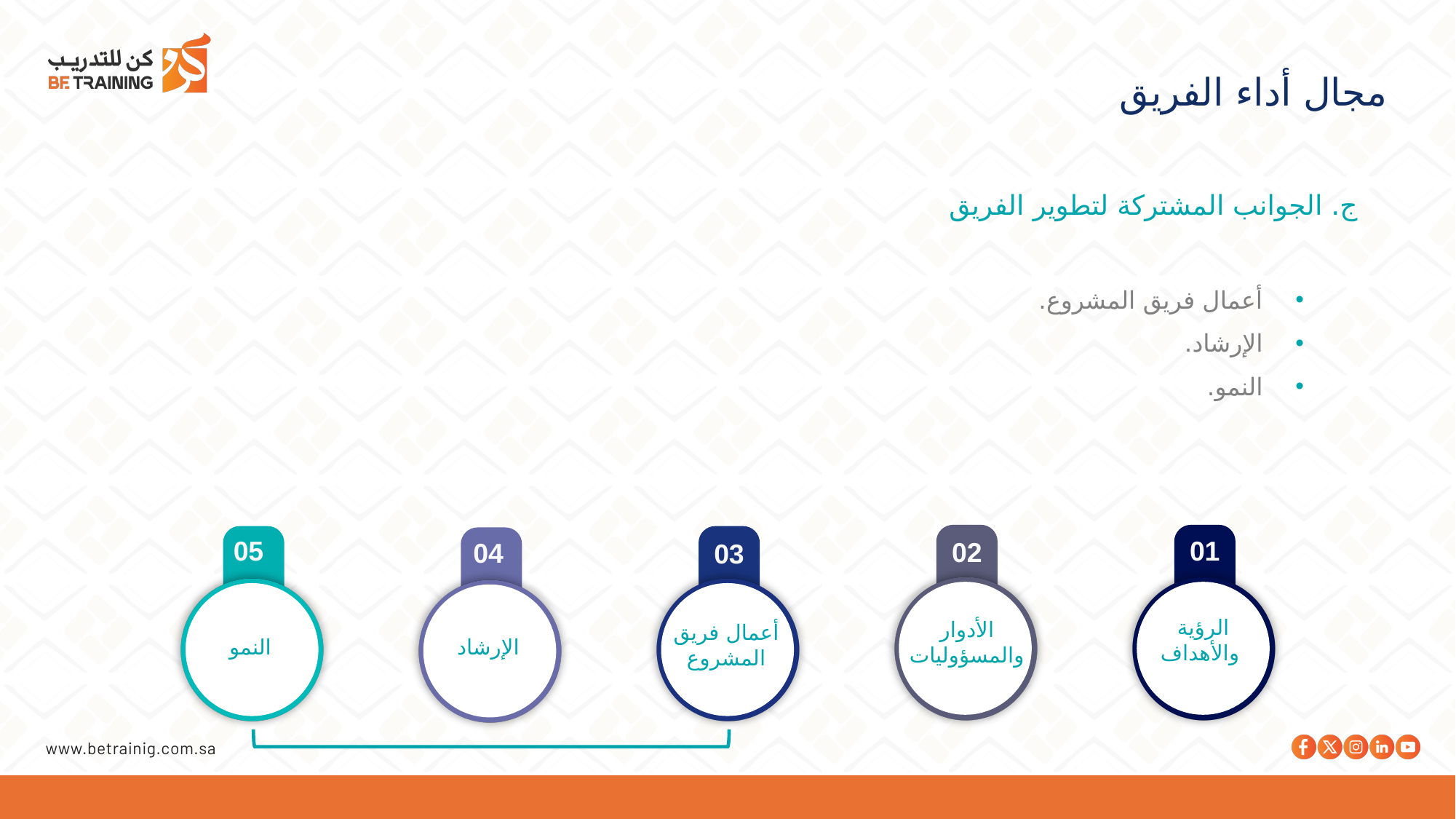

مجال أداء الفريق
ج. الجوانب المشتركة لتطوير الفريق

أعمال فريق المشروع.
الإرشاد.
النمو.

05
01
02
04
03

الرؤية
 والأهداف
الأدوار والمسؤوليات
أعمال فريق المشروع
النمو
الإرشاد